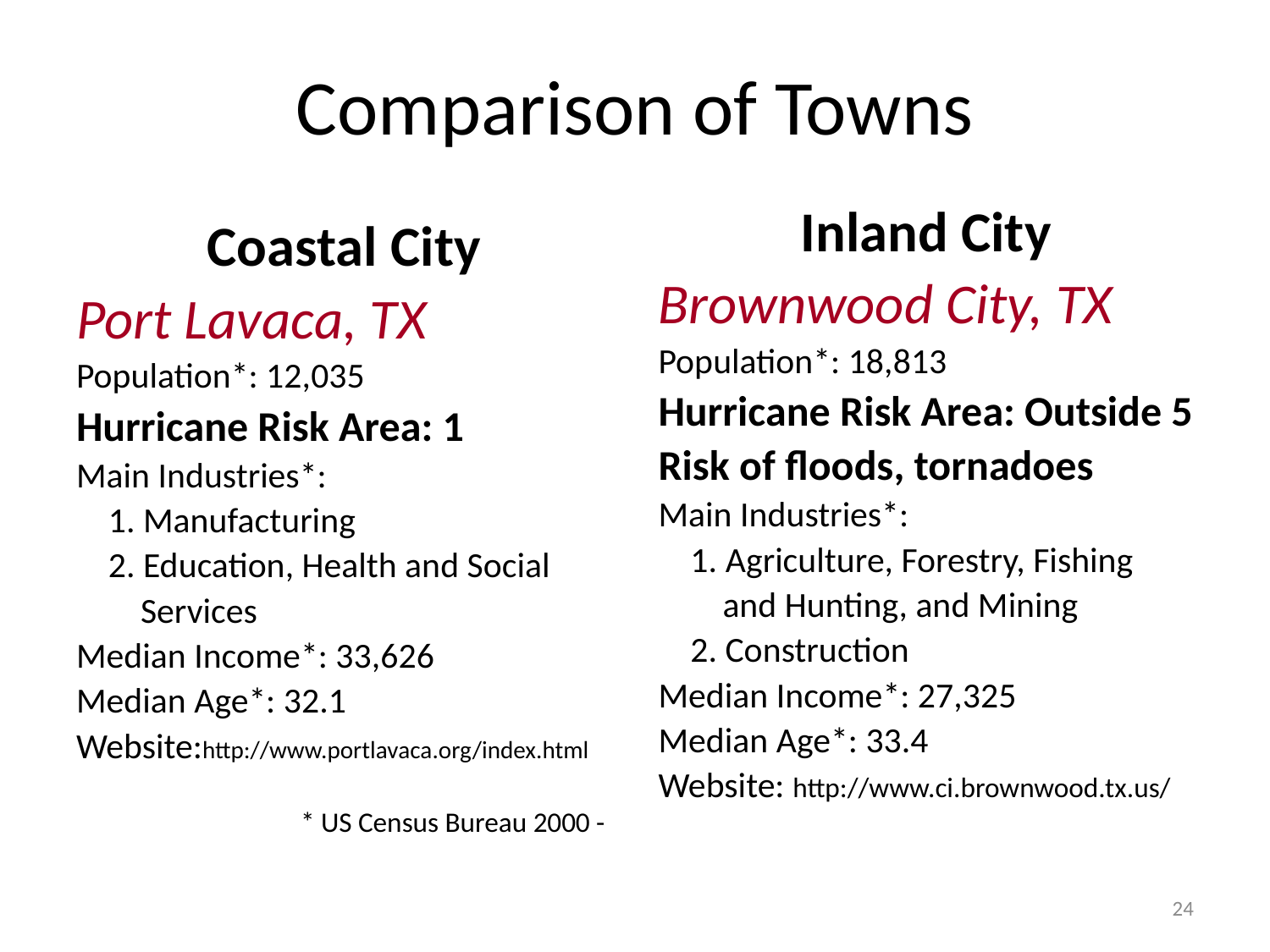

# Comparison of Towns
Inland City
Brownwood City, TX
Population*: 18,813
Hurricane Risk Area: Outside 5
Risk of floods, tornadoes
Main Industries*:
    1. Agriculture, Forestry, Fishing
        and Hunting, and Mining
    2. Construction
Median Income*: 27,325
Median Age*: 33.4
Website: http://www.ci.brownwood.tx.us/

Coastal City
Port Lavaca, TX
Population*: 12,035
Hurricane Risk Area: 1
Main Industries*:
    1. Manufacturing
    2. Education, Health and Social
        Services
Median Income*: 33,626
Median Age*: 32.1
Website:http://www.portlavaca.org/index.html

* US Census Bureau 2000 -
24